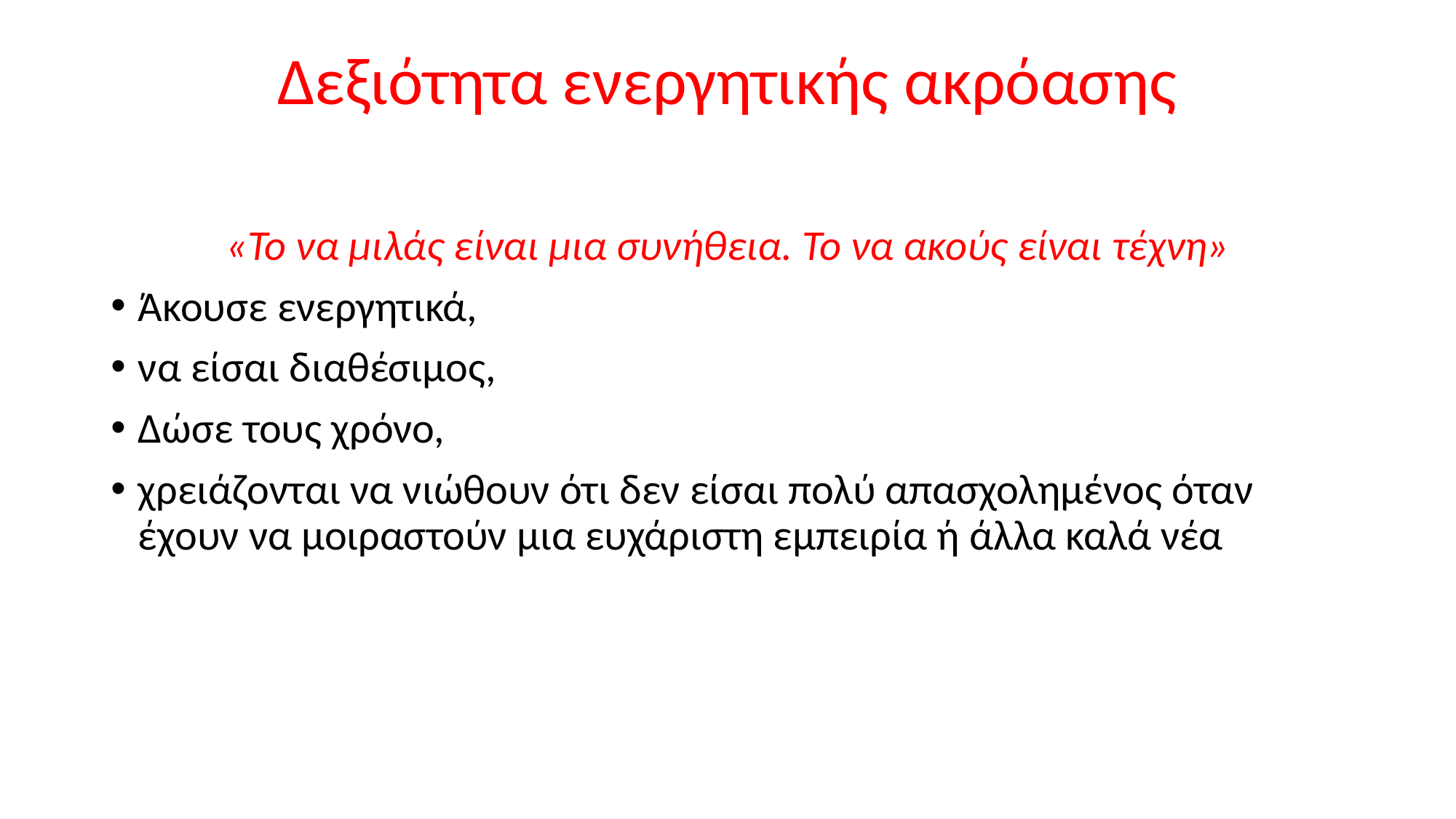

# Δεξιότητα ενεργητικής ακρόασης
«Το να μιλάς είναι μια συνήθεια. Το να ακούς είναι τέχνη»
Άκουσε ενεργητικά,
να είσαι διαθέσιμος,
Δώσε τους χρόνο,
χρειάζονται να νιώθουν ότι δεν είσαι πολύ απασχολημένος όταν έχουν να μοιραστούν μια ευχάριστη εμπειρία ή άλλα καλά νέα